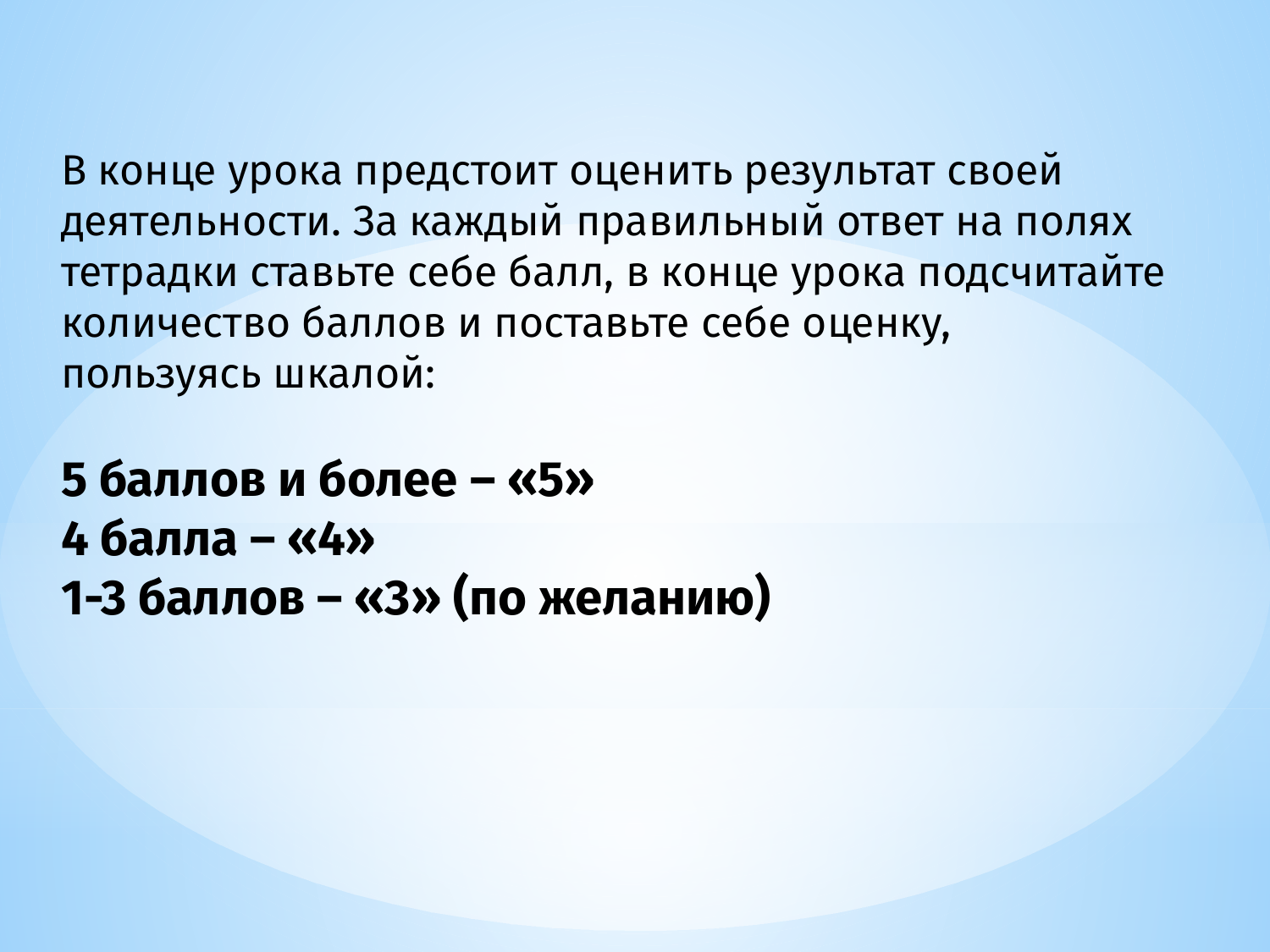

В конце урока предстоит оценить результат своей
деятельности. За каждый правильный ответ на полях
тетрадки ставьте себе балл, в конце урока подсчитайте
количество баллов и поставьте себе оценку,
пользуясь шкалой:

5 баллов и более – «5»
4 балла – «4»
1-3 баллов – «3» (по желанию)